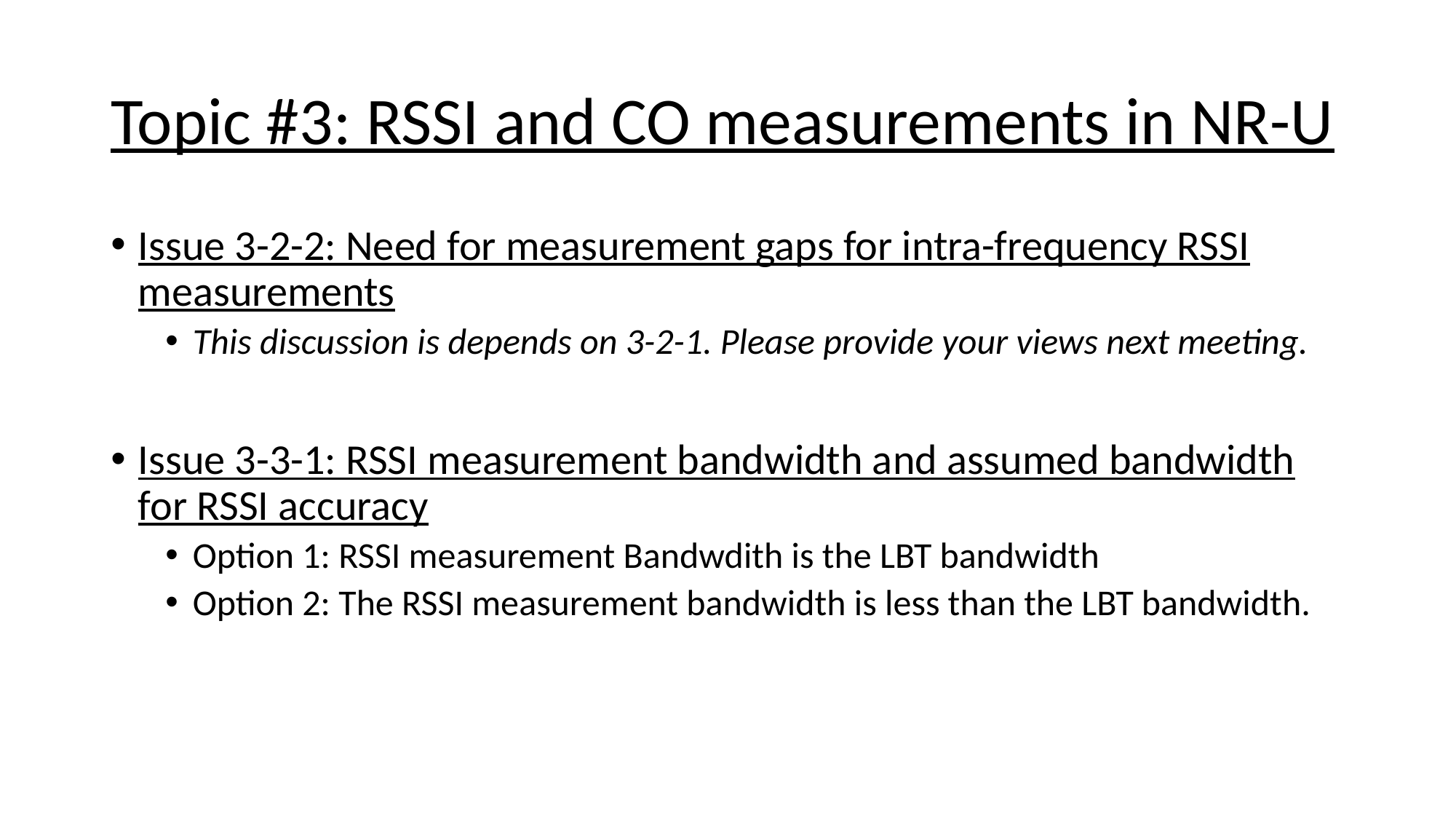

# Topic #3: RSSI and CO measurements in NR-U
Issue 3-2-2: Need for measurement gaps for intra-frequency RSSI measurements
This discussion is depends on 3-2-1. Please provide your views next meeting.

Issue 3-3-1: RSSI measurement bandwidth and assumed bandwidth for RSSI accuracy
Option 1: RSSI measurement Bandwdith is the LBT bandwidth
Option 2: The RSSI measurement bandwidth is less than the LBT bandwidth.